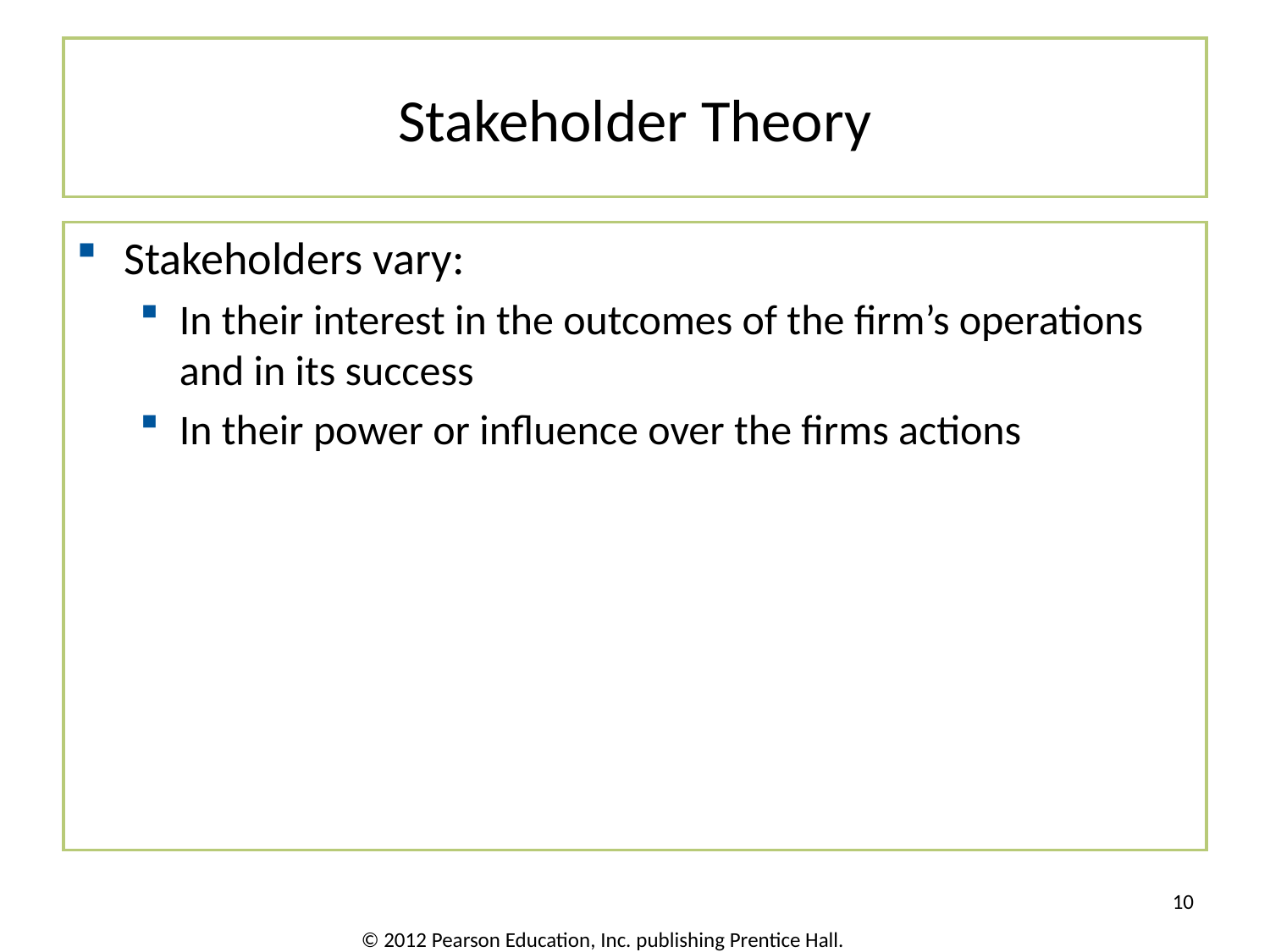

# Stakeholder Theory
Stakeholders vary:
In their interest in the outcomes of the firm’s operations and in its success
In their power or influence over the firms actions

10